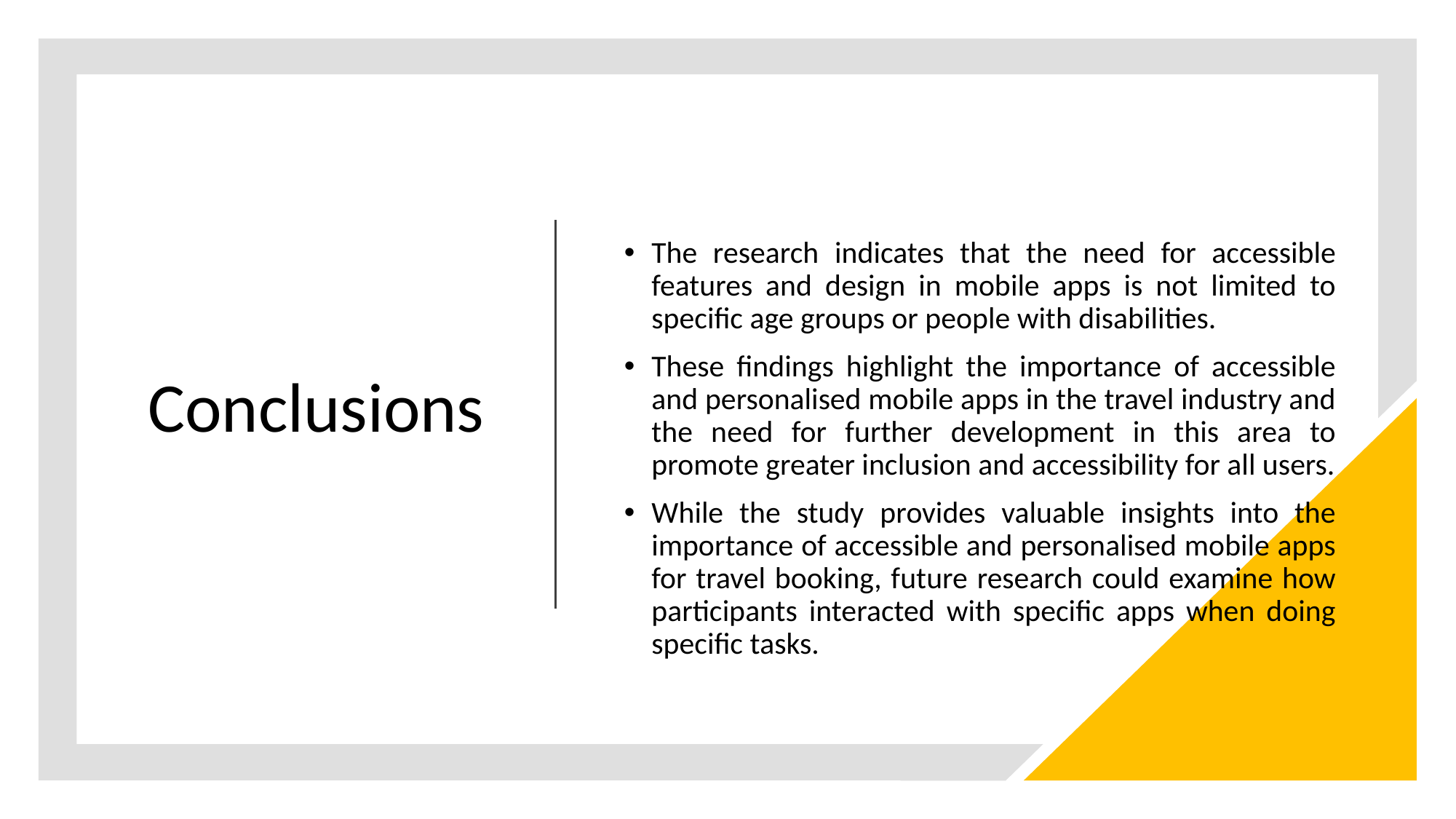

The research indicates that the need for accessible features and design in mobile apps is not limited to specific age groups or people with disabilities.
These findings highlight the importance of accessible and personalised mobile apps in the travel industry and the need for further development in this area to promote greater inclusion and accessibility for all users.
While the study provides valuable insights into the importance of accessible and personalised mobile apps for travel booking, future research could examine how participants interacted with specific apps when doing specific tasks.

# Conclusions